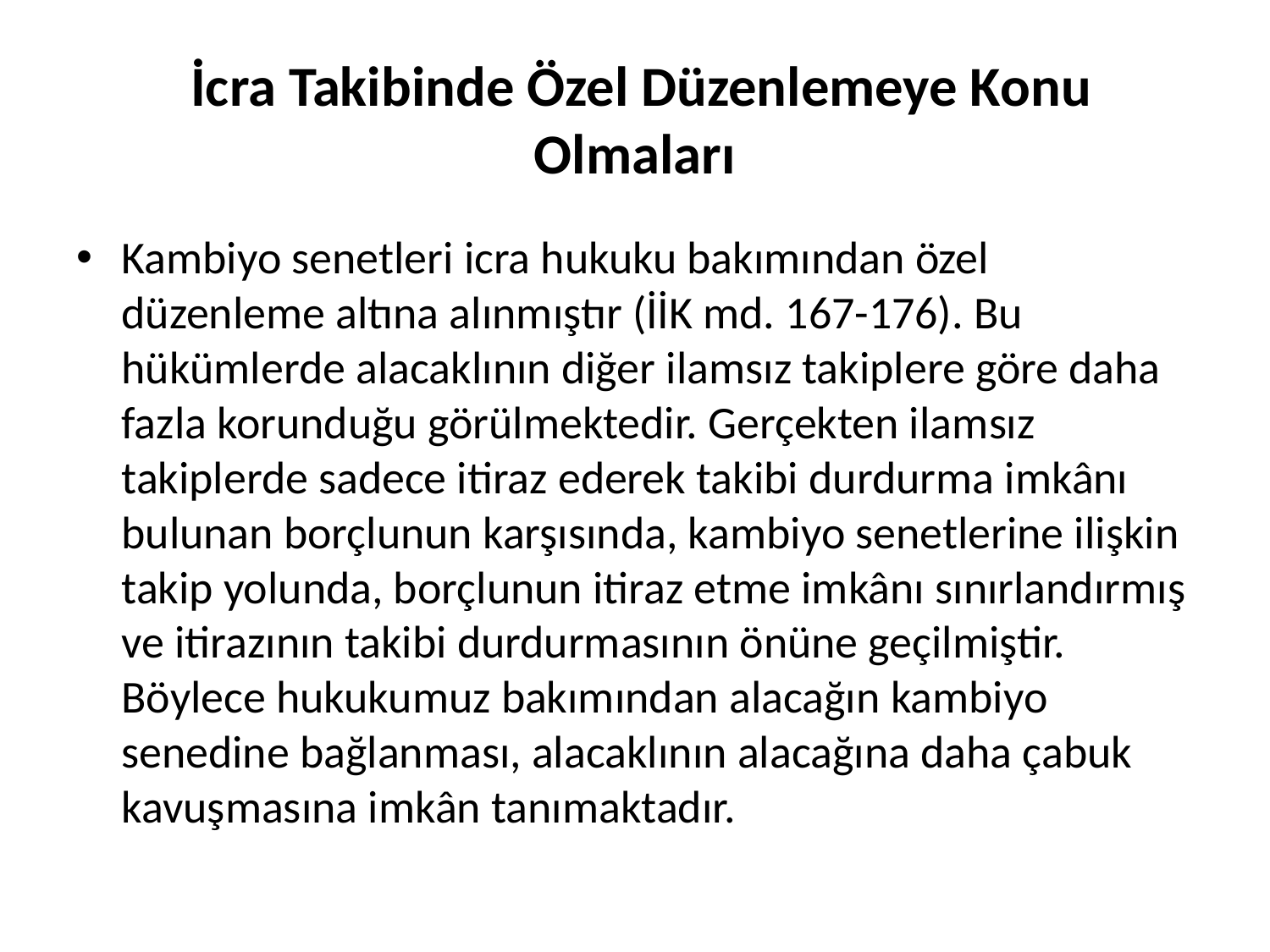

# İcra Takibinde Özel Düzenlemeye Konu Olmaları
Kambiyo senetleri icra hukuku bakımından özel düzenleme altına alınmıştır (İİK md. 167-176). Bu hükümlerde alacaklının diğer ilamsız takiplere göre daha fazla korunduğu görülmektedir. Gerçekten ilamsız takiplerde sadece itiraz ederek takibi durdurma imkânı bulunan borçlunun karşısında, kambiyo senetlerine ilişkin takip yolunda, borçlunun itiraz etme imkânı sınırlandırmış ve itirazının takibi durdurmasının önüne geçilmiştir. Böylece hukukumuz bakımından alacağın kambiyo senedine bağlanması, alacaklının alacağına daha çabuk kavuşmasına imkân tanımaktadır.